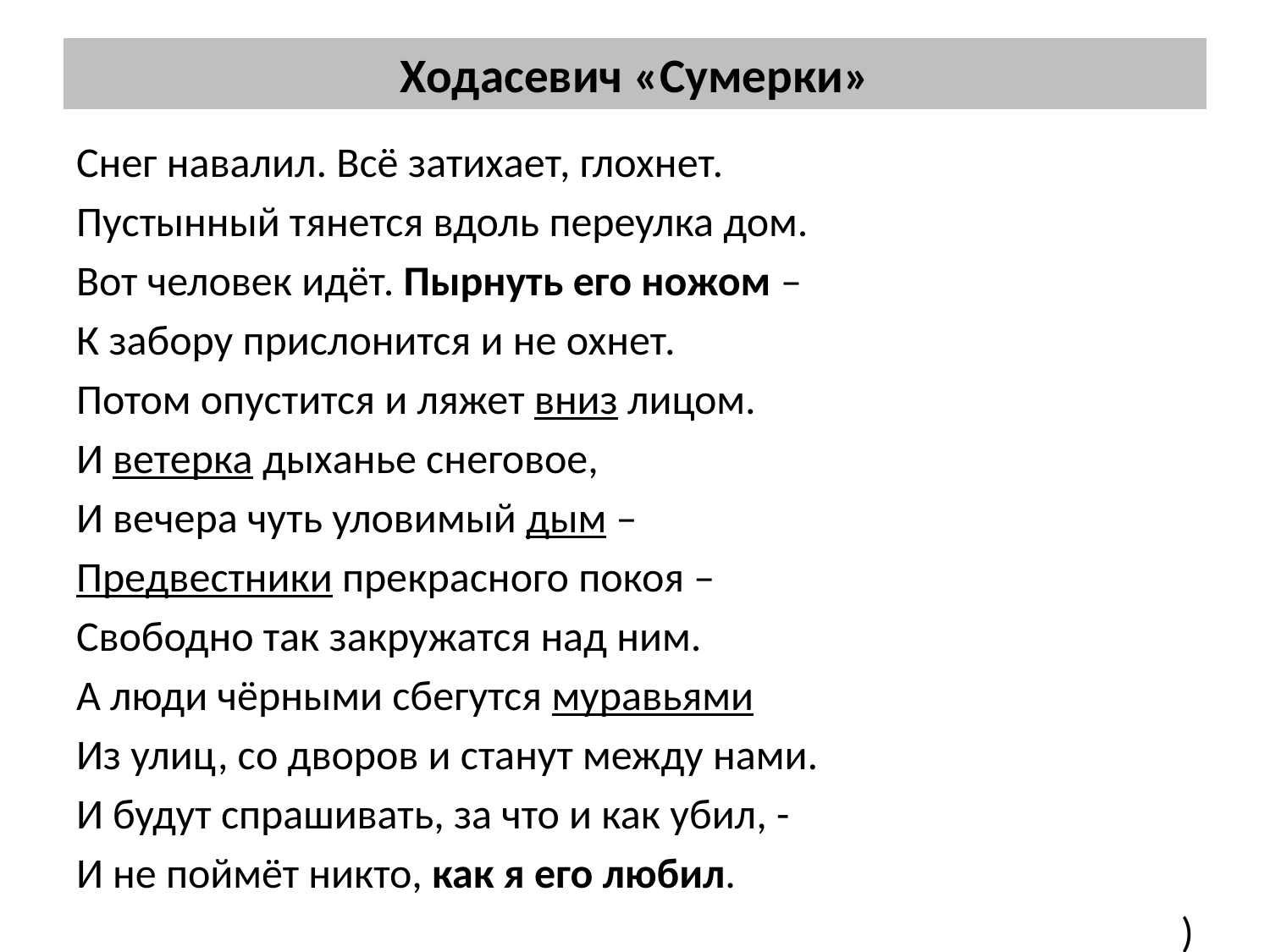

# Ходасевич «Сумерки»
Снег навалил. Всё затихает, глохнет.
Пустынный тянется вдоль переулка дом.
Вот человек идёт. Пырнуть его ножом –
К забору прислонится и не охнет.
Потом опустится и ляжет вниз лицом.
И ветерка дыханье снеговое,
И вечера чуть уловимый дым –
Предвестники прекрасного покоя –
Свободно так закружатся над ним.
А люди чёрными сбегутся муравьями
Из улиц, со дворов и станут между нами.
И будут спрашивать, за что и как убил, -
И не поймёт никто, как я его любил.
)